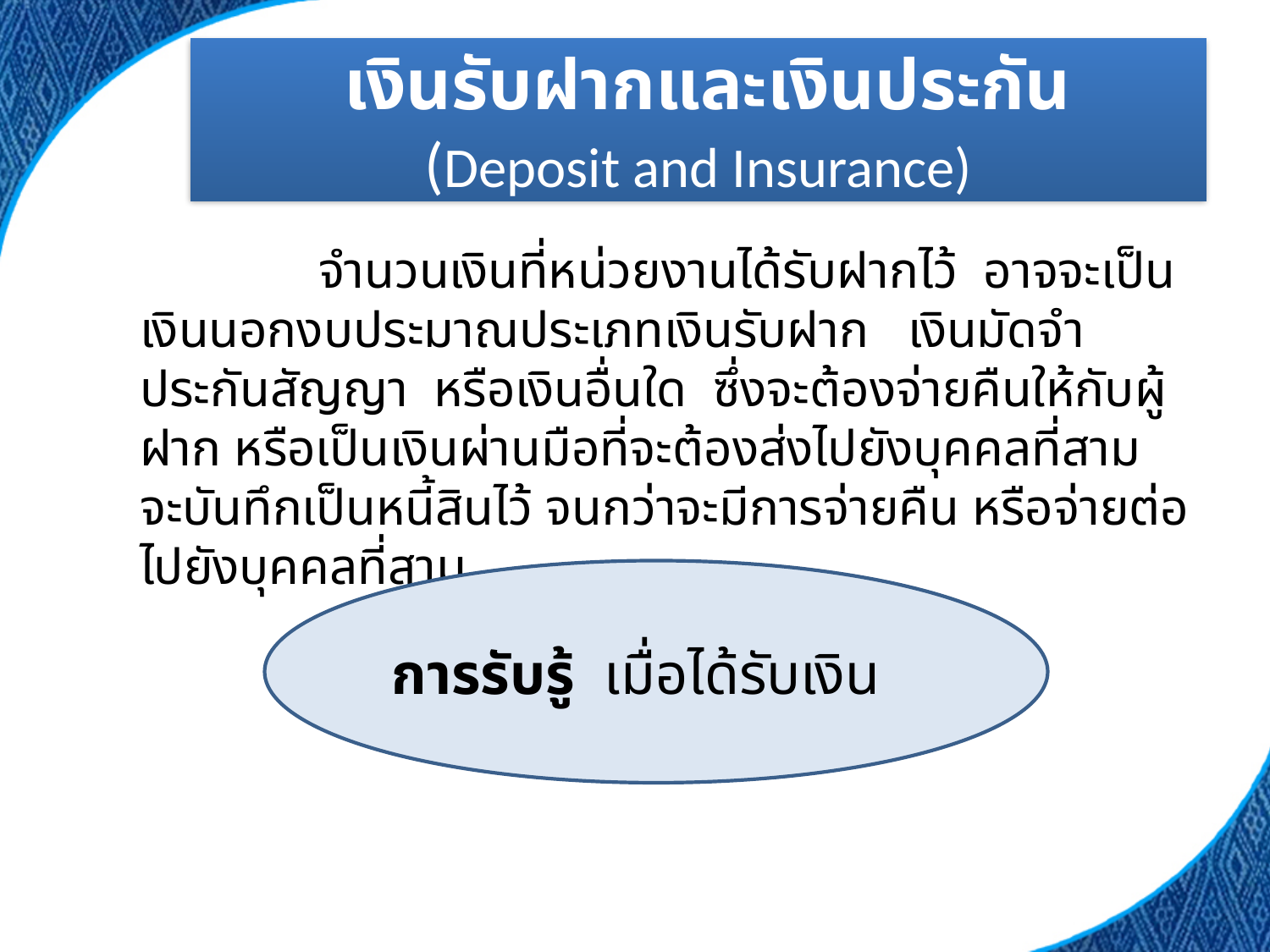

# เงินรับฝากและเงินประกัน (Deposit and Insurance)
	    จำนวนเงินที่หน่วยงานได้รับฝากไว้  อาจจะเป็นเงินนอกงบประมาณประเภทเงินรับฝาก   เงินมัดจำประกันสัญญา  หรือเงินอื่นใด  ซึ่งจะต้องจ่ายคืนให้กับผู้ฝาก หรือเป็นเงินผ่านมือที่จะต้องส่งไปยังบุคคลที่สาม  จะบันทึกเป็นหนี้สินไว้ จนกว่าจะมีการจ่ายคืน หรือจ่ายต่อไปยังบุคคลที่สาม

การรับรู้  เมื่อได้รับเงิน